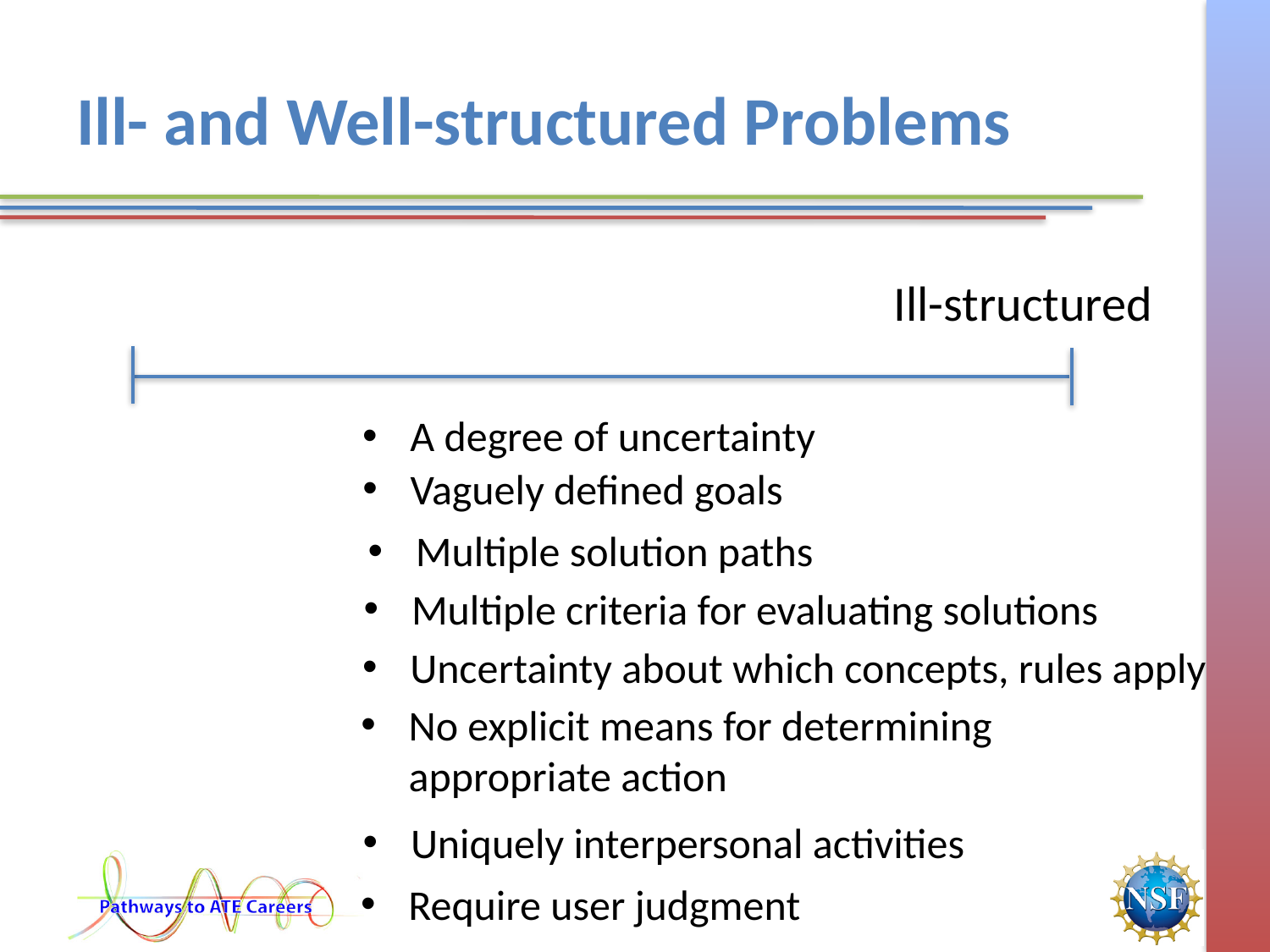

# Ill- and Well-structured Problems
Ill-structured
A degree of uncertainty
Vaguely defined goals
Multiple solution paths
Multiple criteria for evaluating solutions
Uncertainty about which concepts, rules apply
No explicit means for determining appropriate action
Uniquely interpersonal activities
Require user judgment